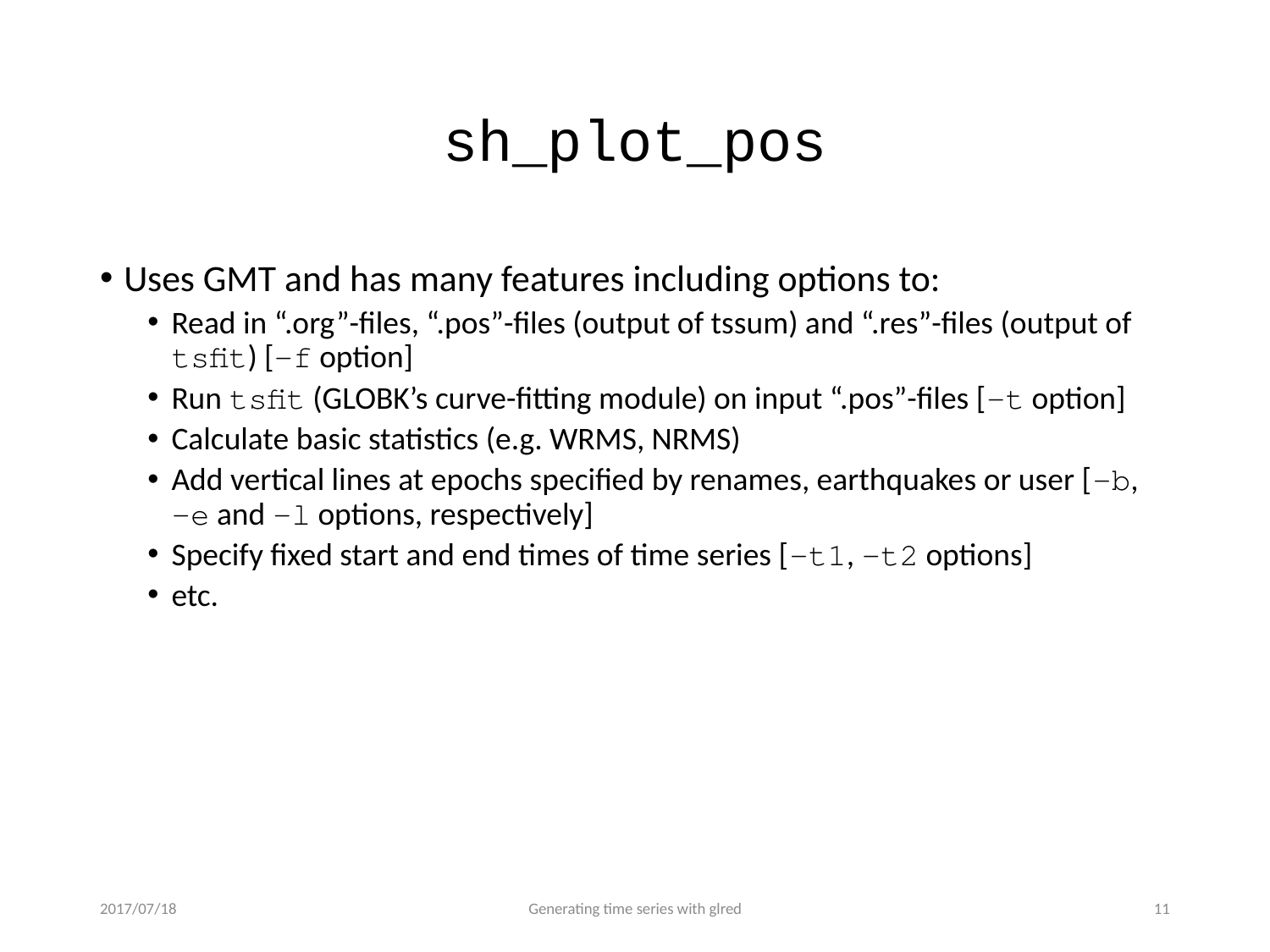

# sh_plot_pos
Uses GMT and has many features including options to:
Read in “.org”-files, “.pos”-files (output of tssum) and “.res”-files (output of tsfit) [-f option]
Run tsfit (GLOBK’s curve-fitting module) on input “.pos”-files [-t option]
Calculate basic statistics (e.g. WRMS, NRMS)
Add vertical lines at epochs specified by renames, earthquakes or user [-b,  -e and -l options, respectively]
Specify fixed start and end times of time series [-t1, -t2 options]
etc.
2017/07/18
Generating time series with glred
11